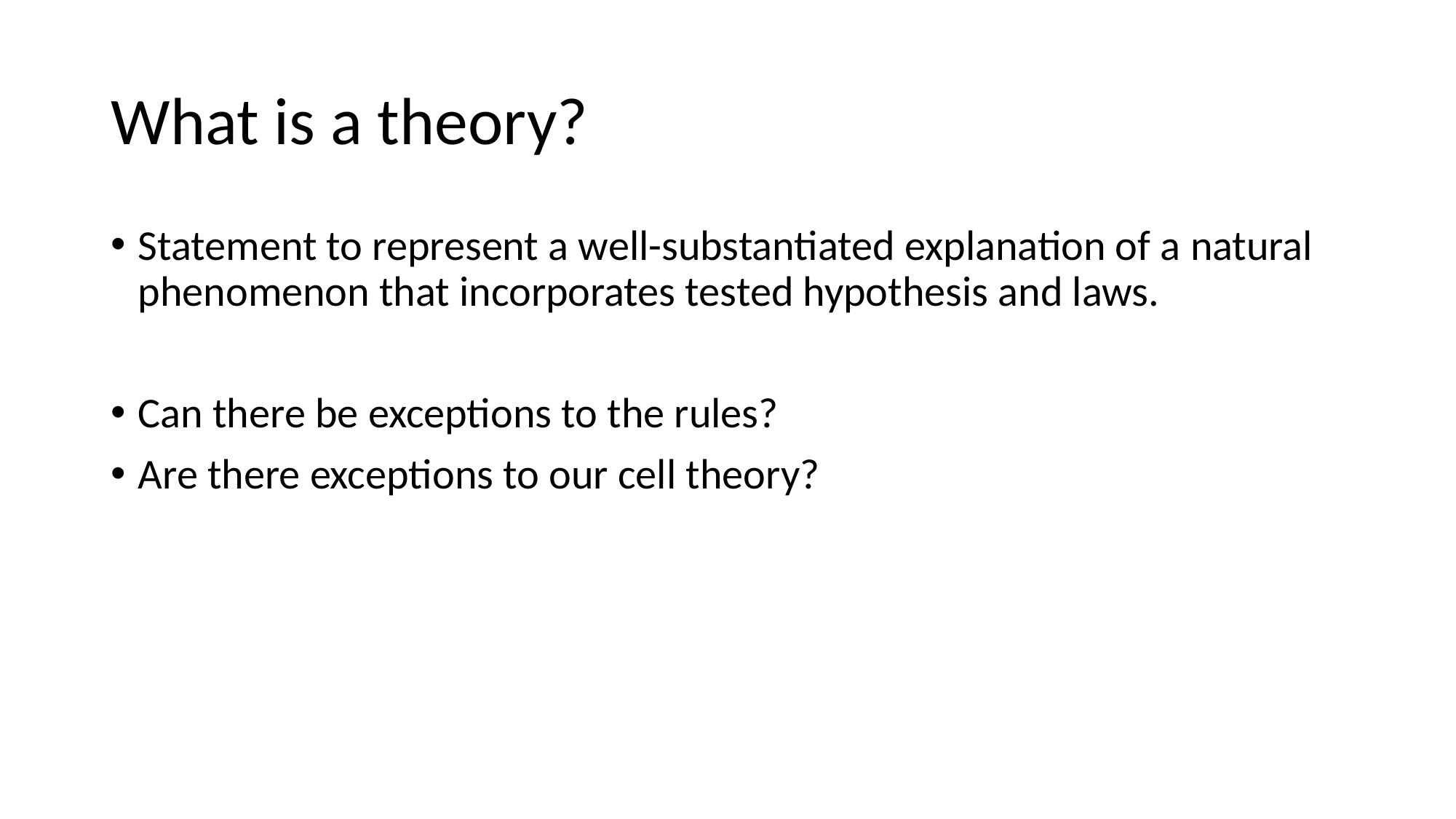

# What is a theory?
Statement to represent a well-substantiated explanation of a natural phenomenon that incorporates tested hypothesis and laws.

Can there be exceptions to the rules?
Are there exceptions to our cell theory?